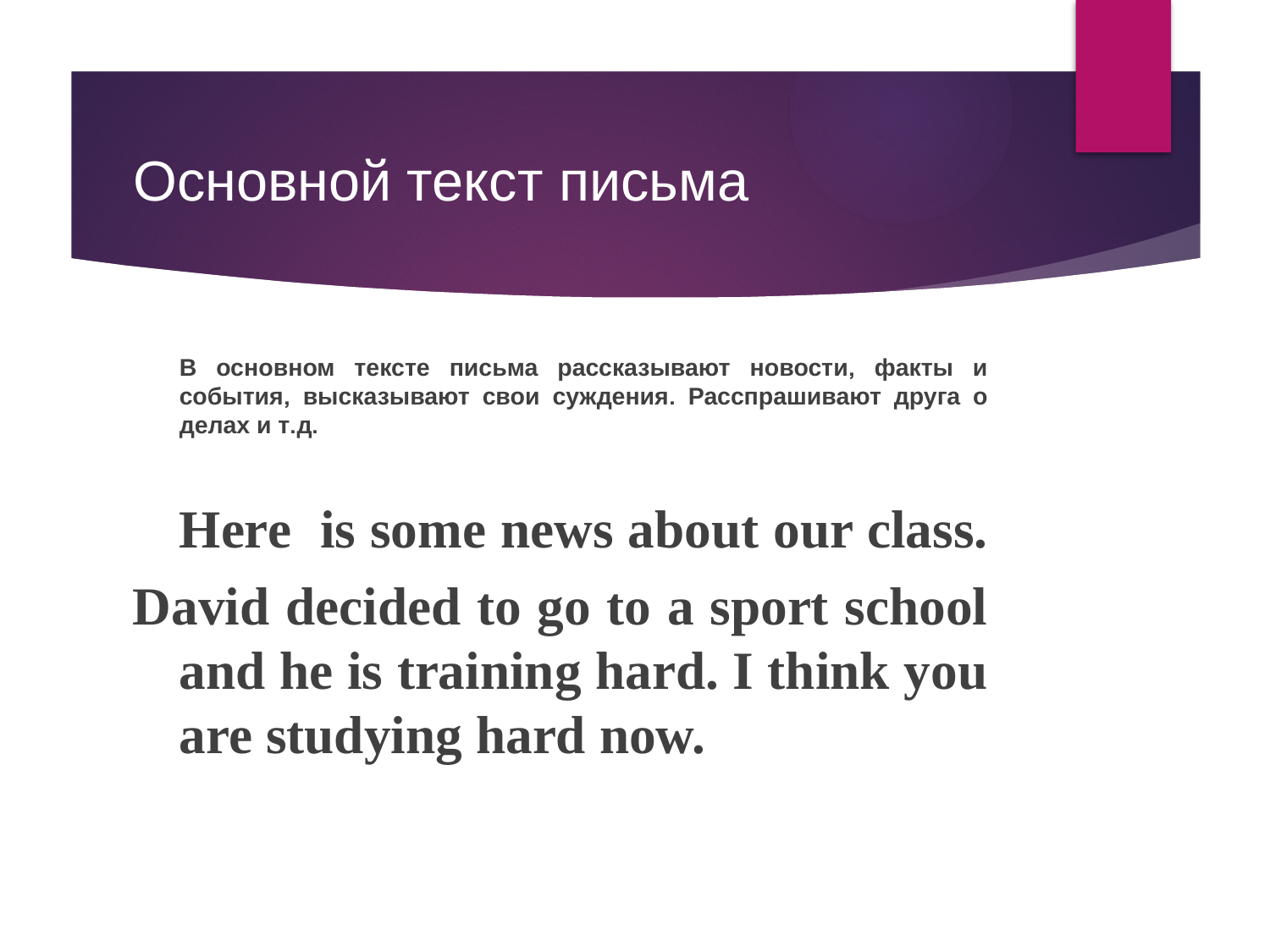

# Основной текст письма
		В основном тексте письма рассказывают новости, факты и события, высказывают свои суждения. Расспрашивают друга о делах и т.д.

		Here  is some news about our class.
David decided to go to a sport school and he is training hard. I think you are studying hard now.